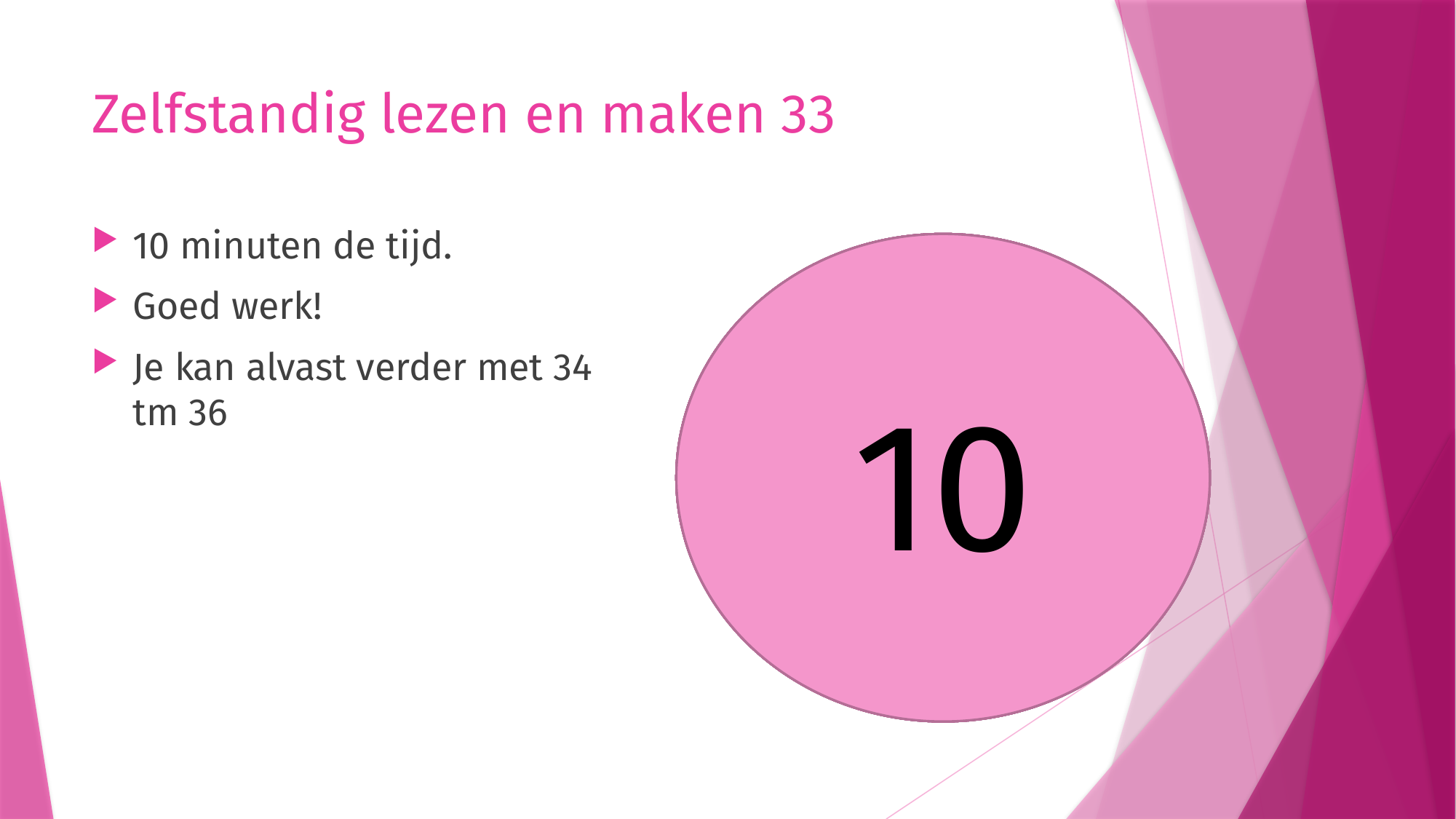

# Zelfstandig lezen en maken 33
10 minuten de tijd.
Goed werk!
Je kan alvast verder met 34 tm 36
10
9
8
5
6
7
4
3
1
2